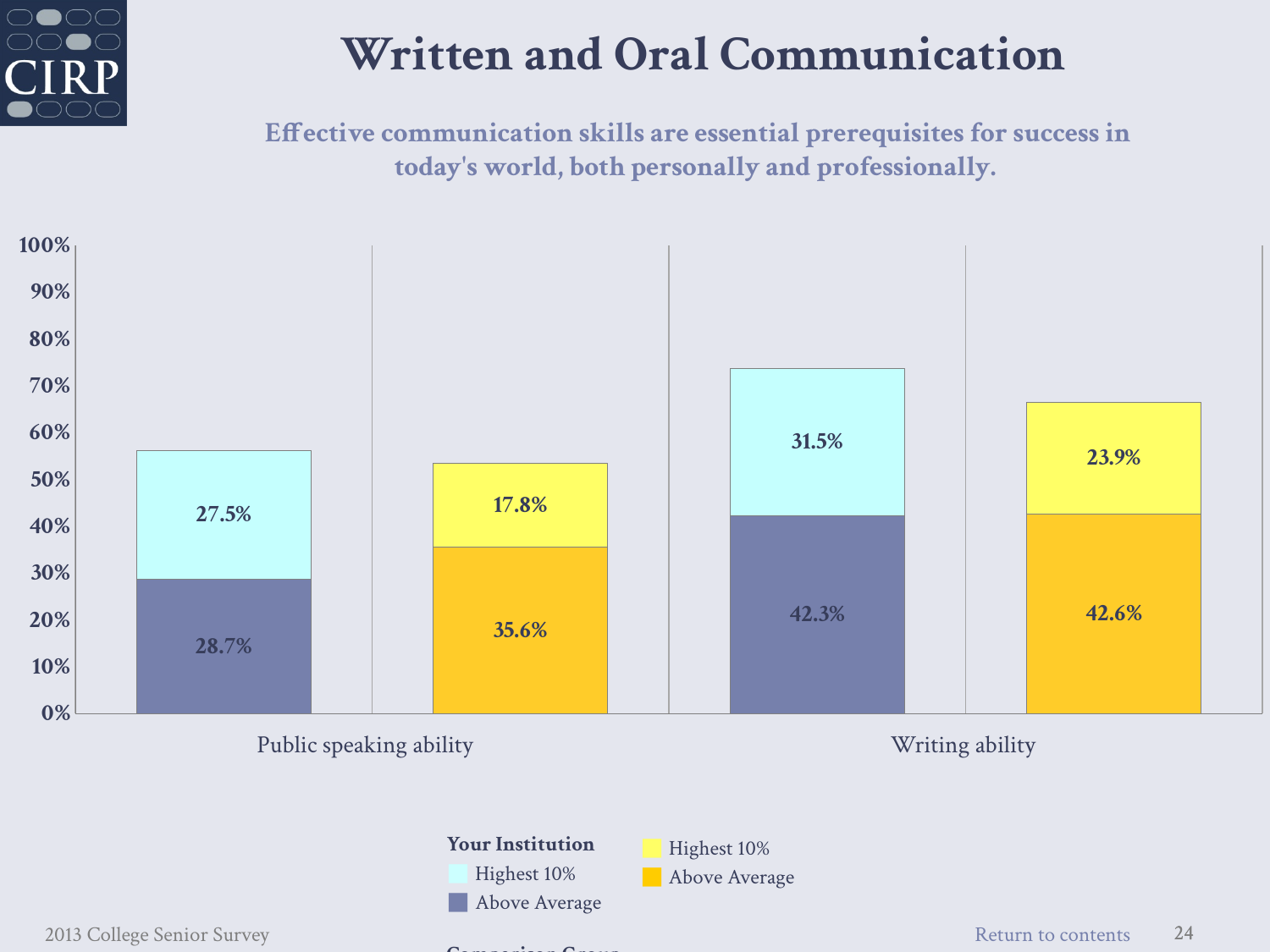

Written and Oral Communication
Effective communication skills are essential prerequisites for success in
today's world, both personally and professionally.

### Chart

| Category | above average | highest 10% |
|---|---|---|
| public speaking ability | 0.287 | 0.275 |
| comp | 0.356 | 0.178 |
| writing ability | 0.423 | 0.315 |
| comp | 0.426 | 0.239 |
Public speaking ability
Writing ability
Your Institution
■ Highest 10%
■ Above Average

Comparison Group
■ Highest 10%
■ Above Average

2013 College Senior Survey
24
24